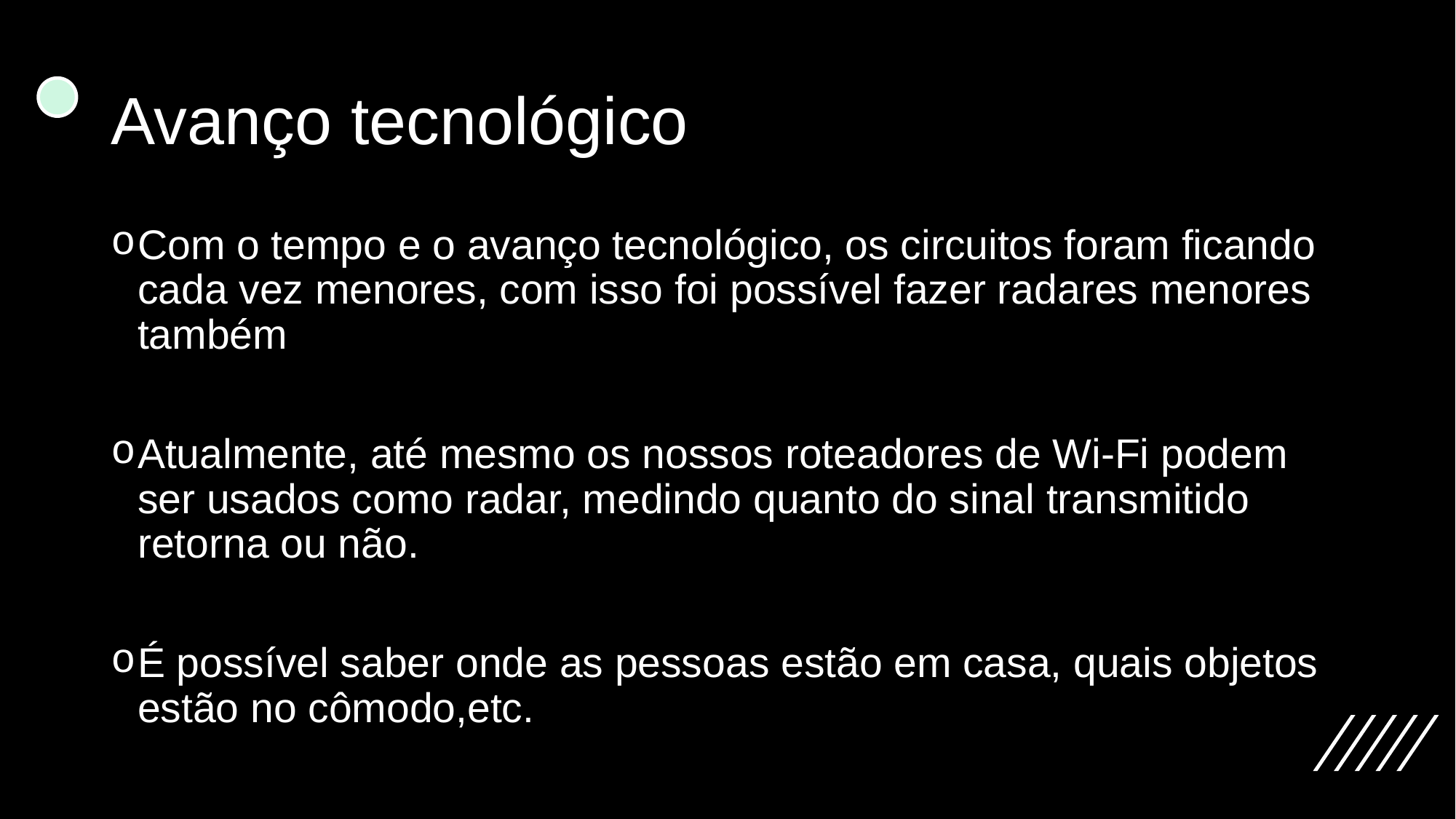

# Avanço tecnológico
Com o tempo e o avanço tecnológico, os circuitos foram ficando cada vez menores, com isso foi possível fazer radares menores também

Atualmente, até mesmo os nossos roteadores de Wi-Fi podem ser usados como radar, medindo quanto do sinal transmitido retorna ou não.

É possível saber onde as pessoas estão em casa, quais objetos estão no cômodo,etc.